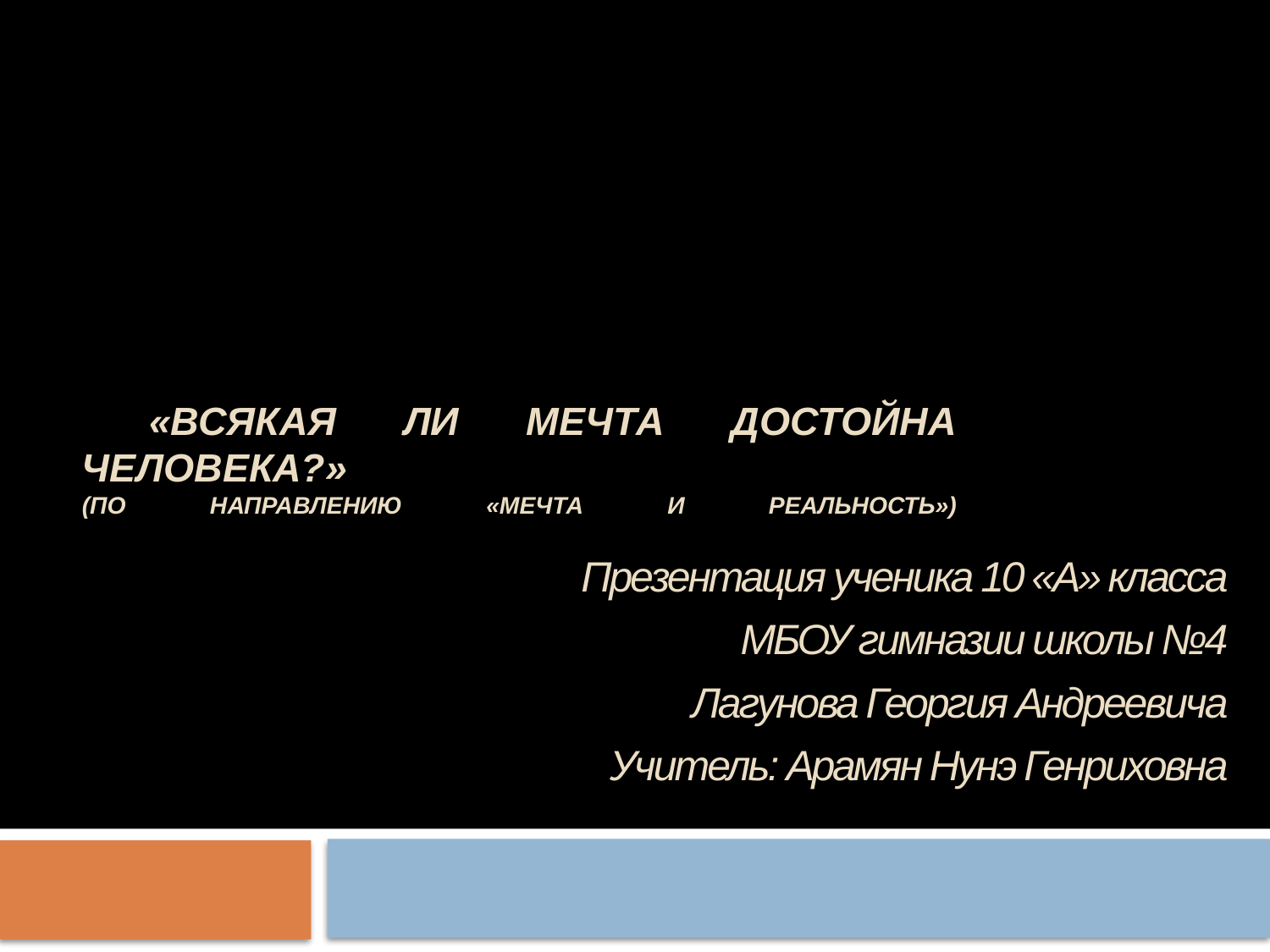

# «Всякая ли мечта достойна человека?» (по направлению «Мечта и реальность»)
Презентация ученика 10 «А» класса
МБОУ гимназии школы №4
Лагунова Георгия Андреевича
Учитель: Арамян Нунэ Генриховна